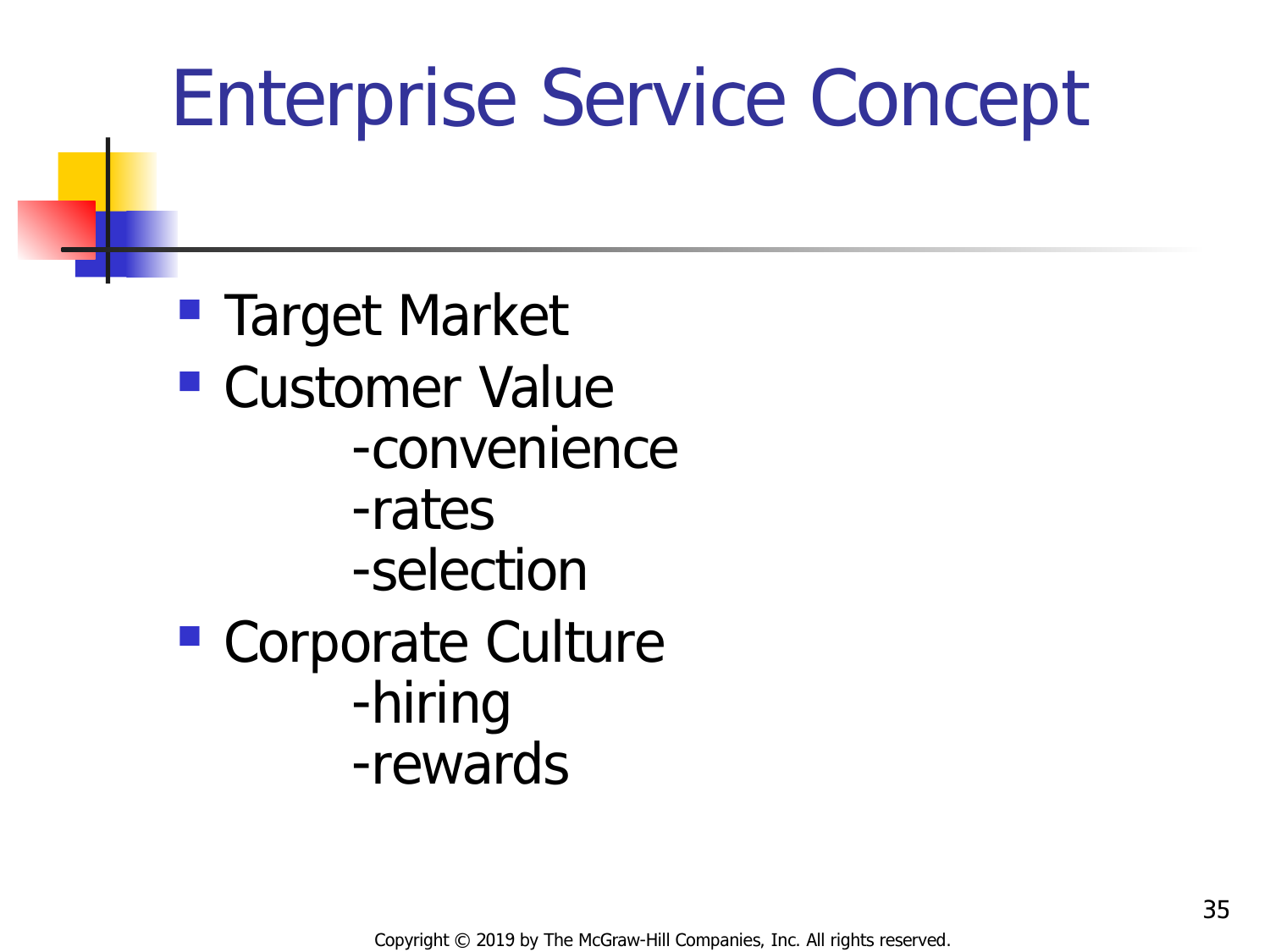

# Enterprise Service Concept
Target Market
Customer Value
	-convenience
	-rates
	-selection
Corporate Culture
	-hiring
	-rewards
35
Copyright © 2019 by The McGraw-Hill Companies, Inc. All rights reserved.